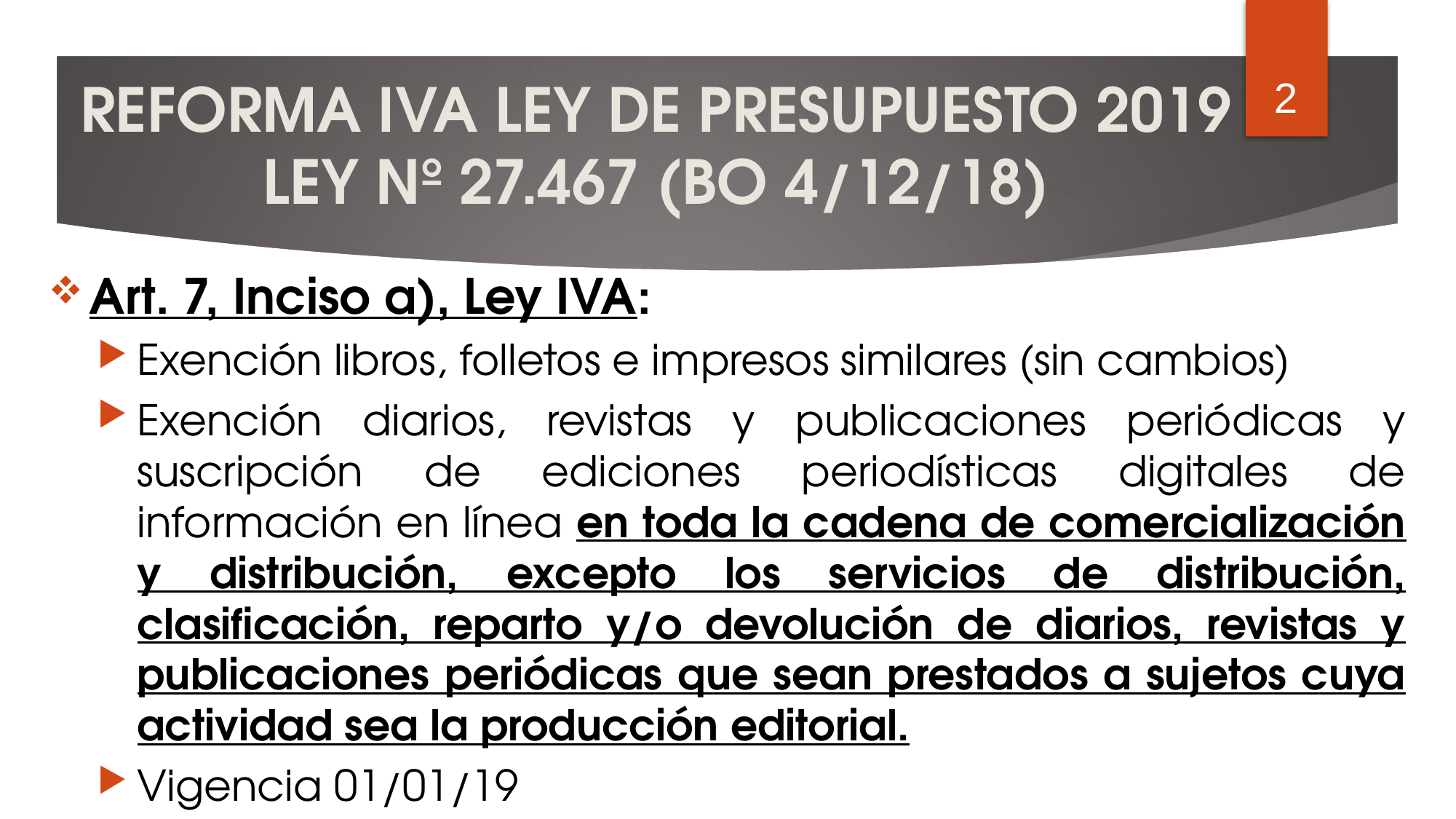

2
# REFORMA IVA LEY DE PRESUPUESTO 2019 LEY Nº 27.467 (BO 4/12/18)
Art. 7, Inciso a), Ley IVA:
Exención libros, folletos e impresos similares (sin cambios)
Exención diarios, revistas y publicaciones periódicas y suscripción de ediciones periodísticas digitales de información en línea en toda la cadena de comercialización y distribución, excepto los servicios de distribución, clasificación, reparto y/o devolución de diarios, revistas y publicaciones periódicas que sean prestados a sujetos cuya actividad sea la producción editorial.
Vigencia 01/01/19